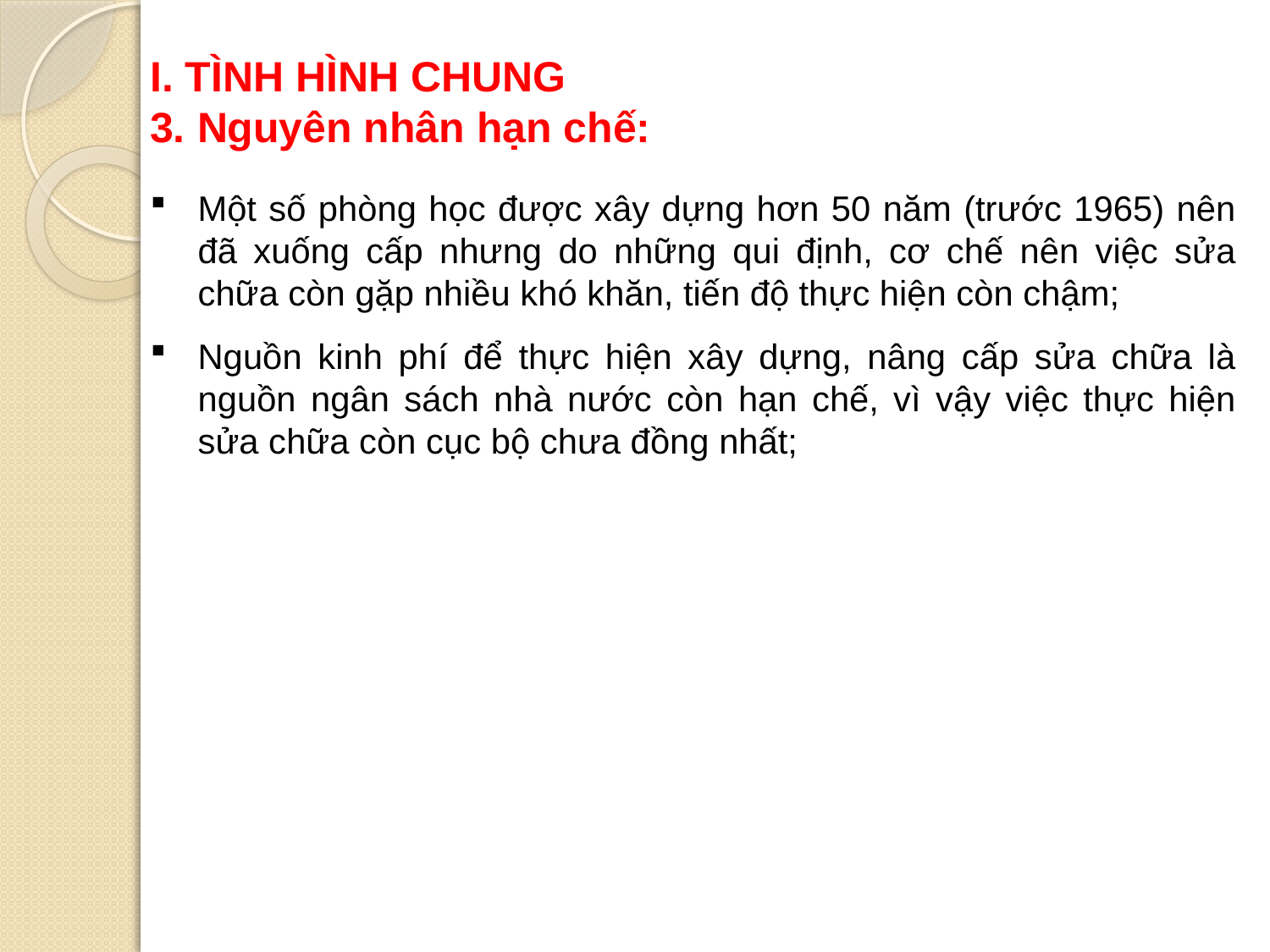

I. TÌNH HÌNH CHUNG
3. Nguyên nhân hạn chế:
Một số phòng học được xây dựng hơn 50 năm (trước 1965) nên đã xuống cấp nhưng do những qui định, cơ chế nên việc sửa chữa còn gặp nhiều khó khăn, tiến độ thực hiện còn chậm;
Nguồn kinh phí để thực hiện xây dựng, nâng cấp sửa chữa là nguồn ngân sách nhà nước còn hạn chế, vì vậy việc thực hiện sửa chữa còn cục bộ chưa đồng nhất;